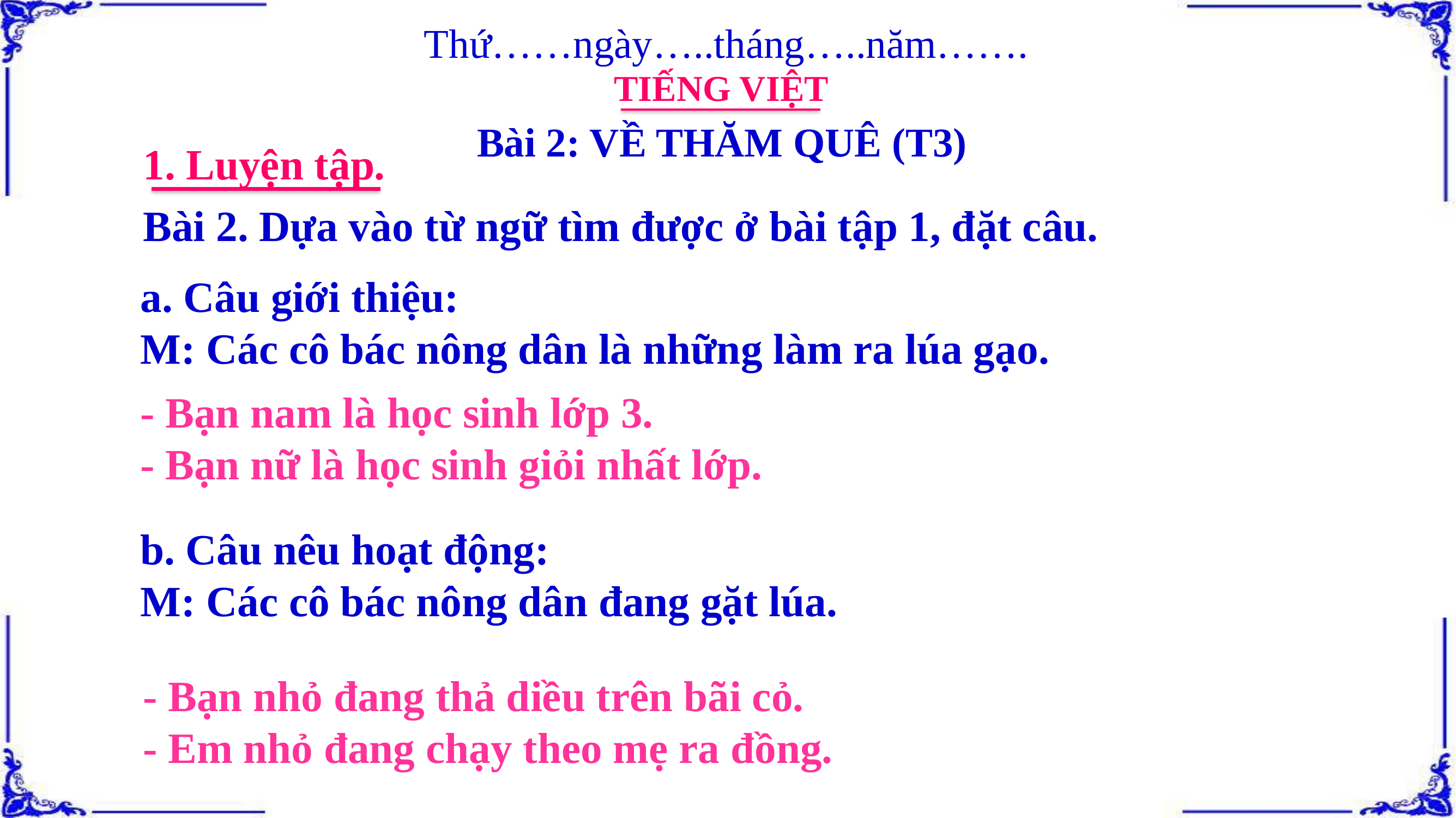

Thứ……ngày…..tháng…..năm…….
TIẾNG VIỆT
Bài 2: VỀ THĂM QUÊ (T3)
1. Luyện tập.
Bài 2. Dựa vào từ ngữ tìm được ở bài tập 1, đặt câu.
a. Câu giới thiệu:
M: Các cô bác nông dân là những làm ra lúa gạo.
- Bạn nam là học sinh lớp 3.
- Bạn nữ là học sinh giỏi nhất lớp.
b. Câu nêu hoạt động:
M: Các cô bác nông dân đang gặt lúa.
- Bạn nhỏ đang thả diều trên bãi cỏ.
- Em nhỏ đang chạy theo mẹ ra đồng.